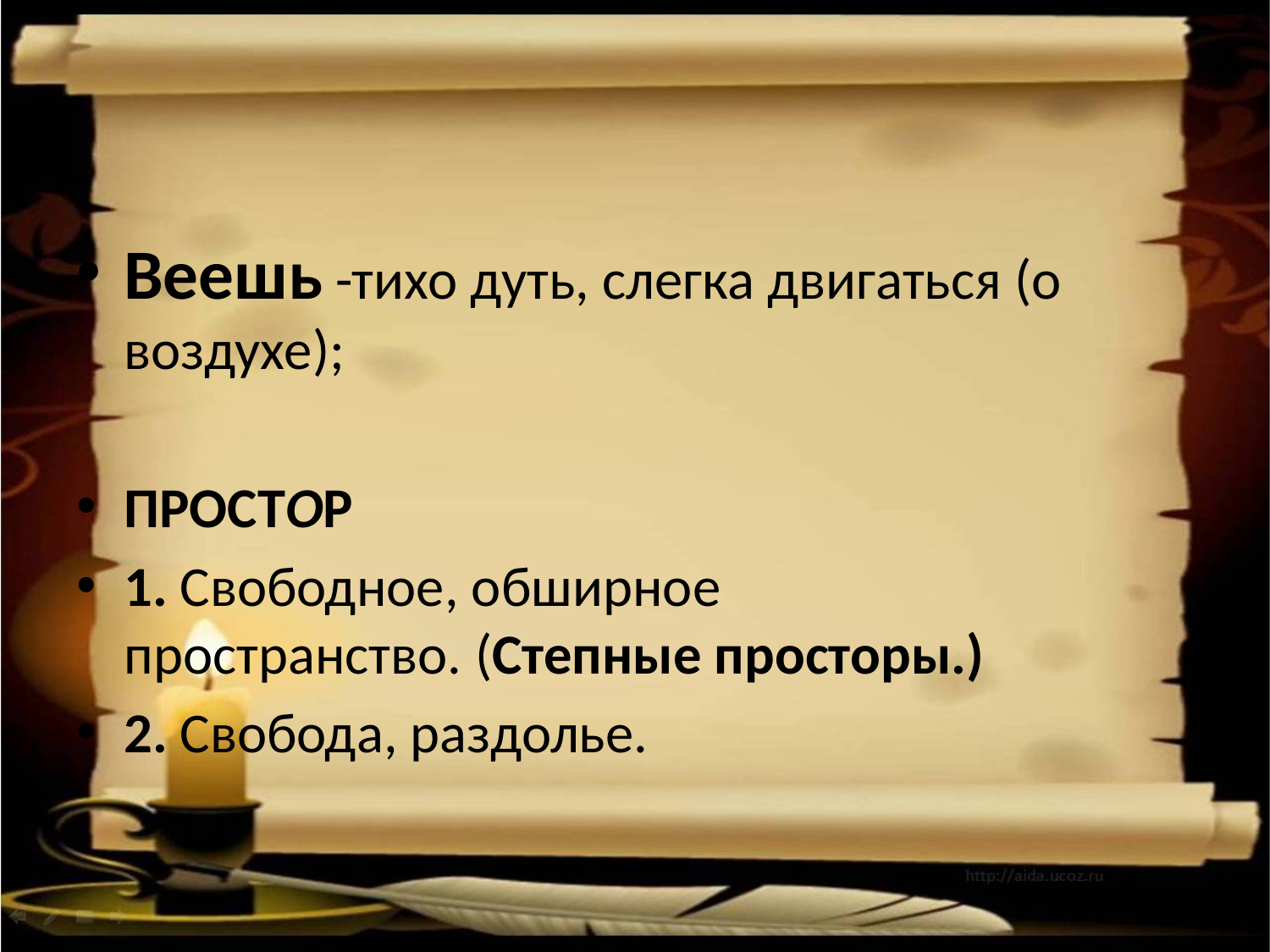

#
Веешь -тихо дуть, слегка двигаться (о воздухе);

ПРОСТОР
1. Свободное, обширное пространство. (Степные просторы.)
2. Свобода, раздолье.